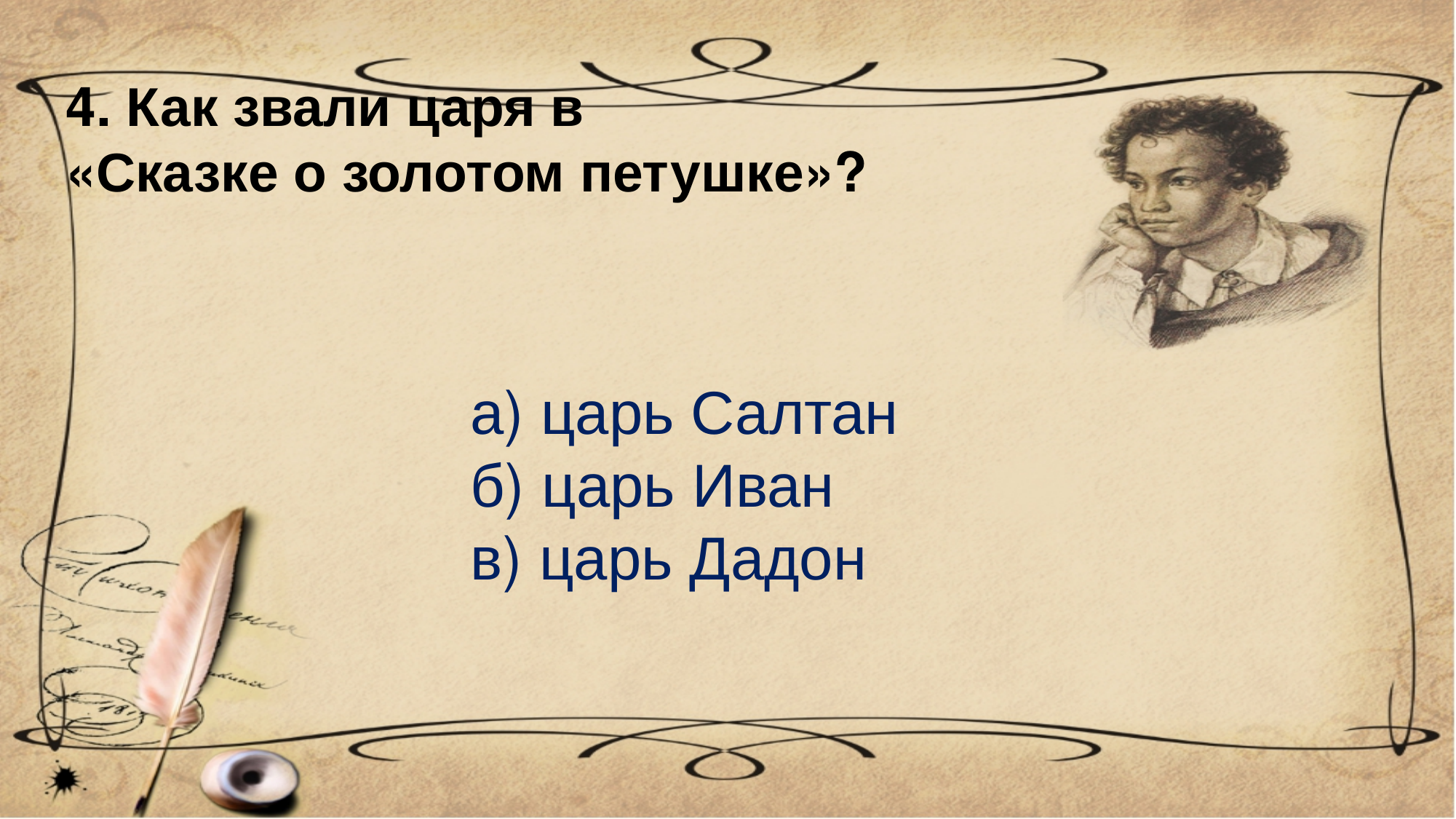

4. Как звали царя в
«Сказке о золотом петушке»?
а) царь Салтан
б) царь Иван
в) царь Дадон